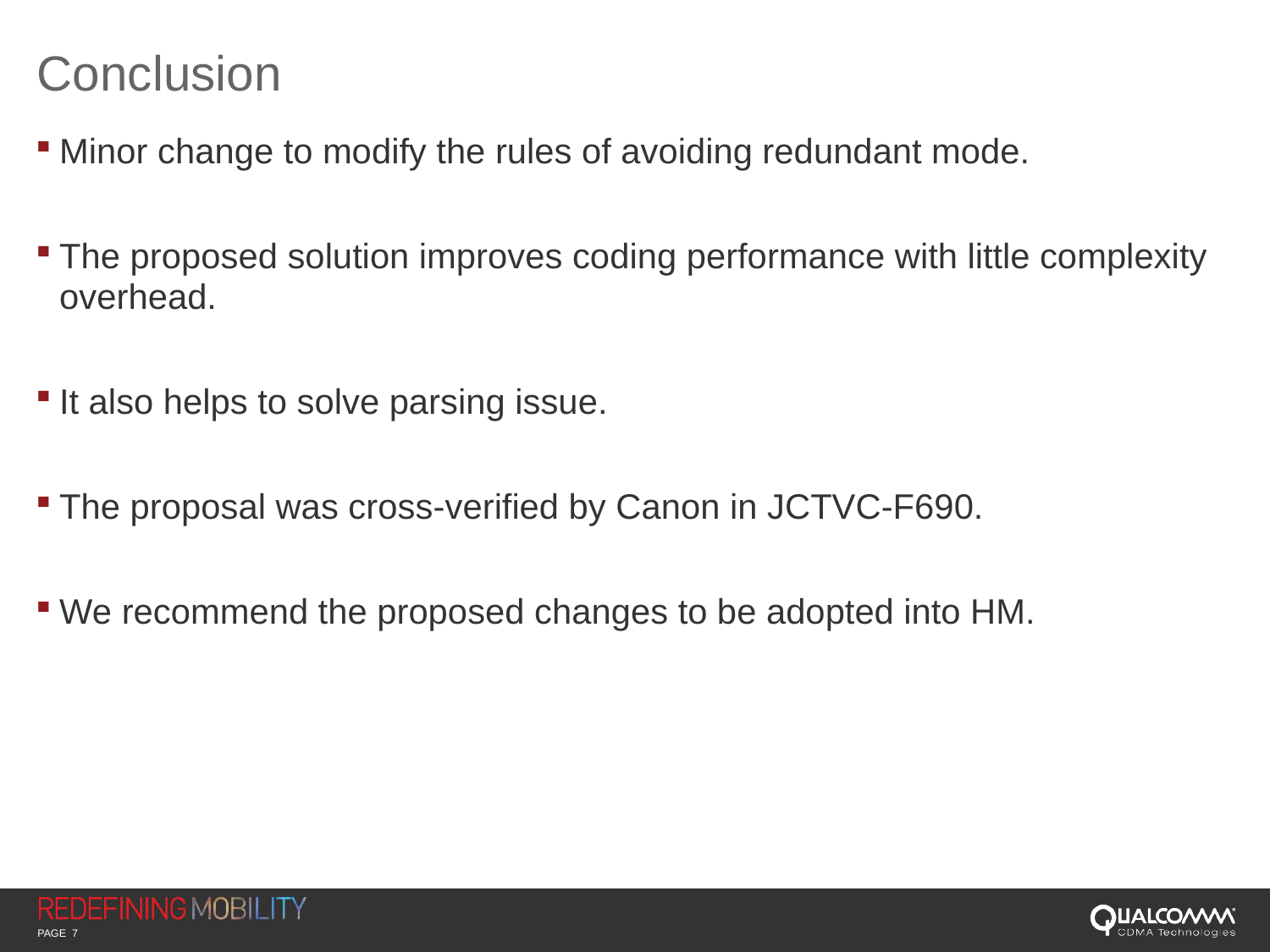

# Conclusion
Minor change to modify the rules of avoiding redundant mode.

The proposed solution improves coding performance with little complexity overhead.

It also helps to solve parsing issue.

The proposal was cross-verified by Canon in JCTVC-F690.

We recommend the proposed changes to be adopted into HM.